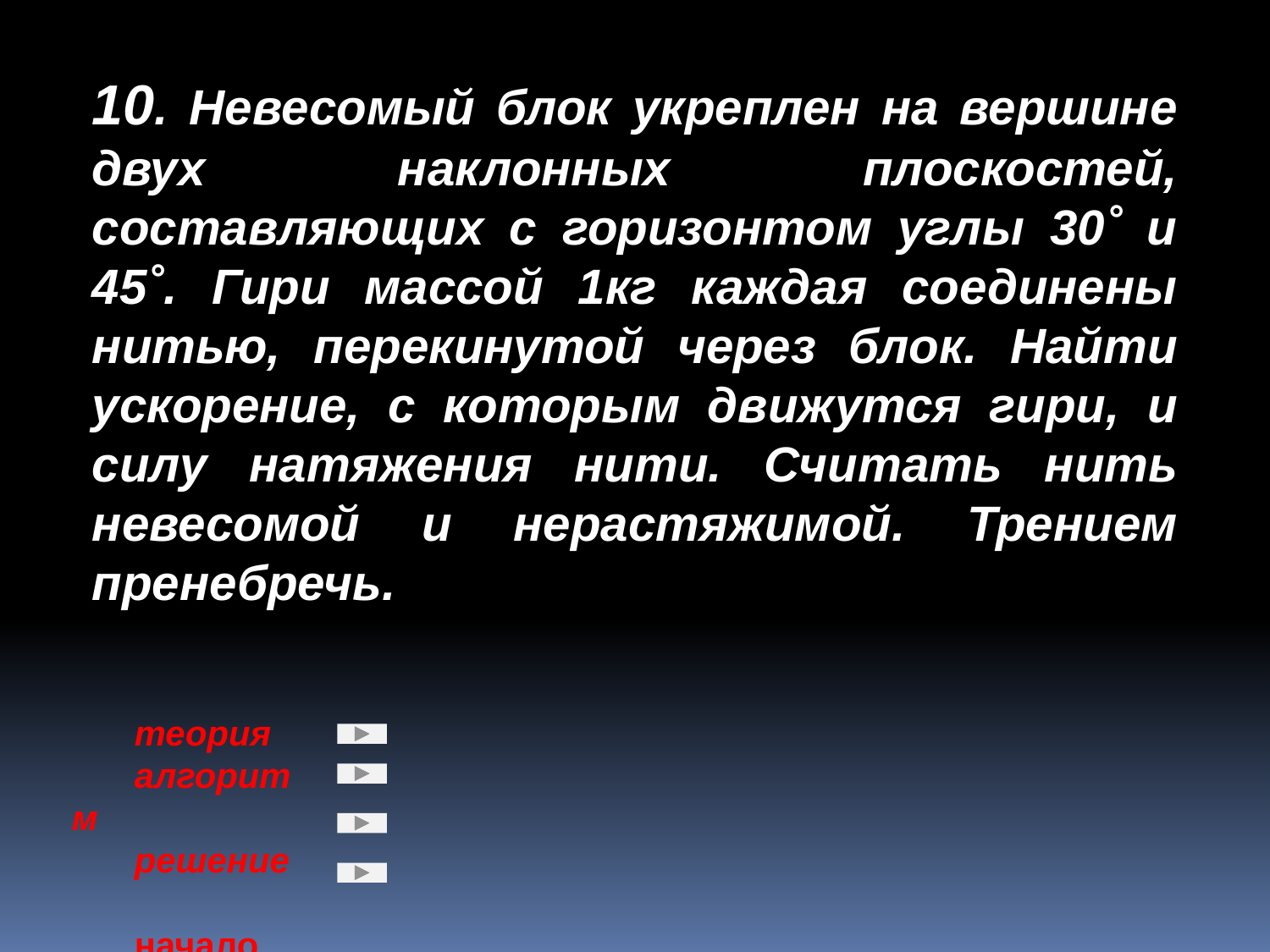

10. Невесомый блок укреплен на вершине двух наклонных плоскостей, составляющих с горизонтом углы 30˚ и 45˚. Гири массой 1кг каждая соединены нитью, перекинутой через блок. Найти ускорение, с которым движутся гири, и силу натяжения нити. Считать нить невесомой и нерастяжимой. Трением пренебречь.
теория
алгоритм
решение
начало